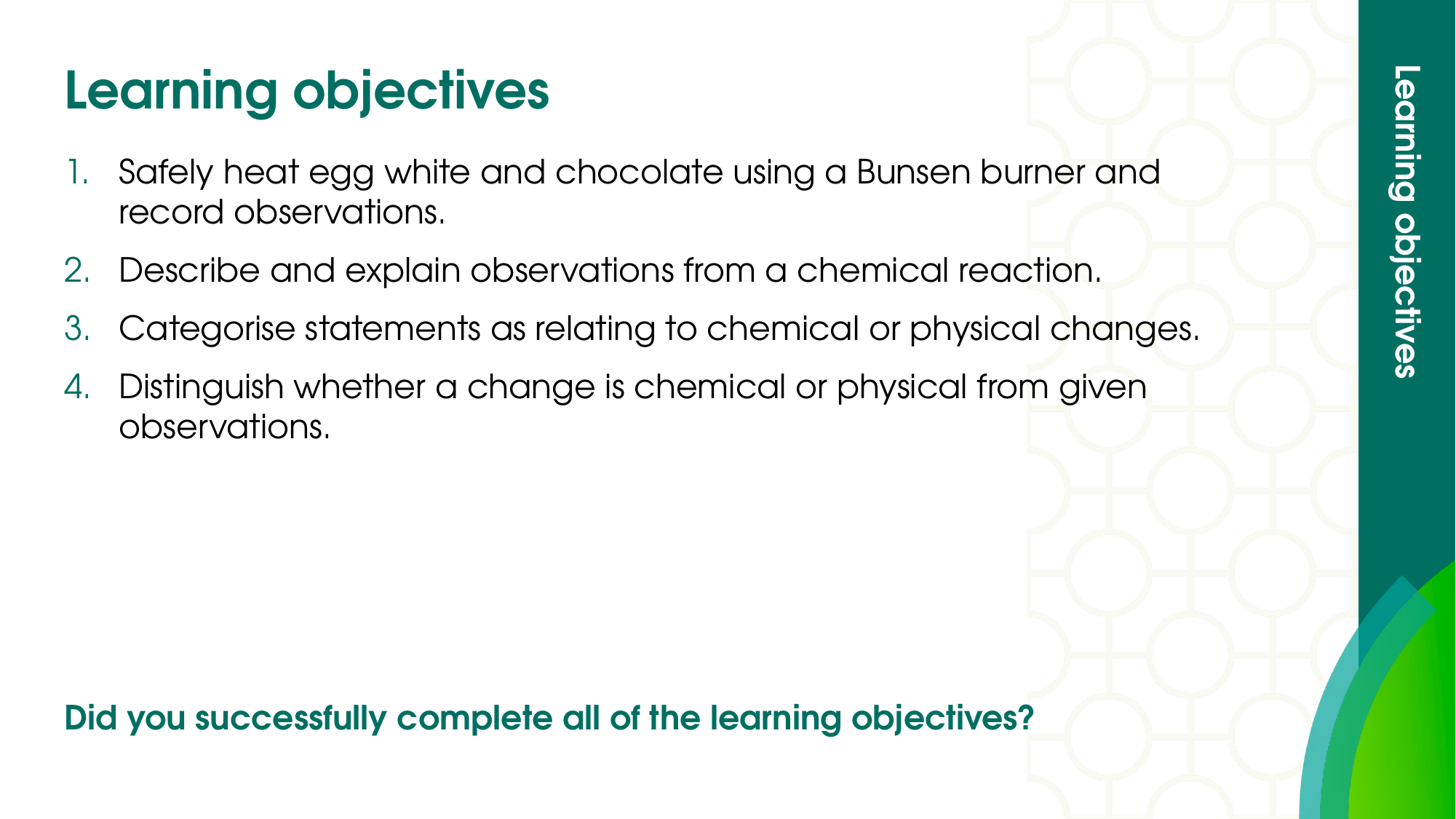

# Learning objectives
Safely heat egg white and chocolate using a Bunsen burner and record observations.
Describe and explain observations from a chemical reaction.
Categorise statements as relating to chemical or physical changes.
Distinguish whether a change is chemical or physical from given observations.

Did you successfully complete all of the learning objectives?
Learning objectives